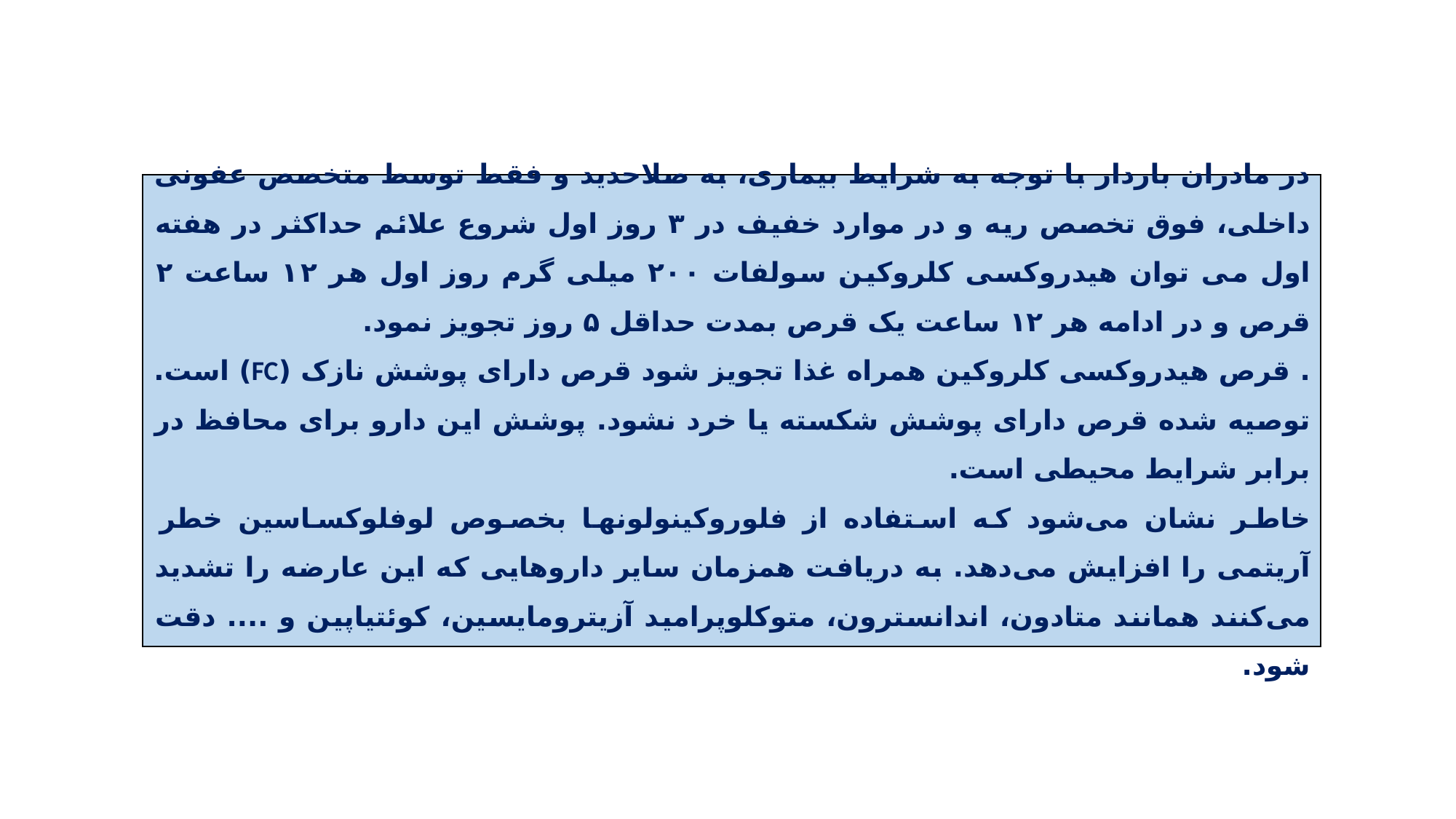

در مادران باردار با توجه به شرایط بیماری، به صلاحدید و فقط توسط متخصص عفونی داخلی، فوق تخصص ریه و در موارد خفیف در ۳ روز اول شروع علائم حداکثر در هفته اول می توان هیدروکسی کلروکین سولفات ۲۰۰ میلی گرم روز اول هر ۱۲ ساعت ۲ قرص و در ادامه هر ۱۲ ساعت یک قرص بمدت حداقل ۵ روز تجویز نمود.
. قرص هیدروکسی کلروکین همراه غذا تجویز شود قرص دارای پوشش نازک (FC) است. توصیه شده قرص دارای پوشش شکسته یا خرد نشود. پوشش این دارو برای محافظ در برابر شرایط محیطی است.
خاطر نشان می‌شود که استفاده از فلوروکینولونها بخصوص لوفلوکساسین خطر آریتمی را افزایش می‌دهد. به دریافت همزمان سایر داروهایی که این عارضه را تشدید می‌کنند همانند متادون، اندانسترون، متوکلوپرامید آزیترومایسین، کوئتیاپین و .... دقت شود.